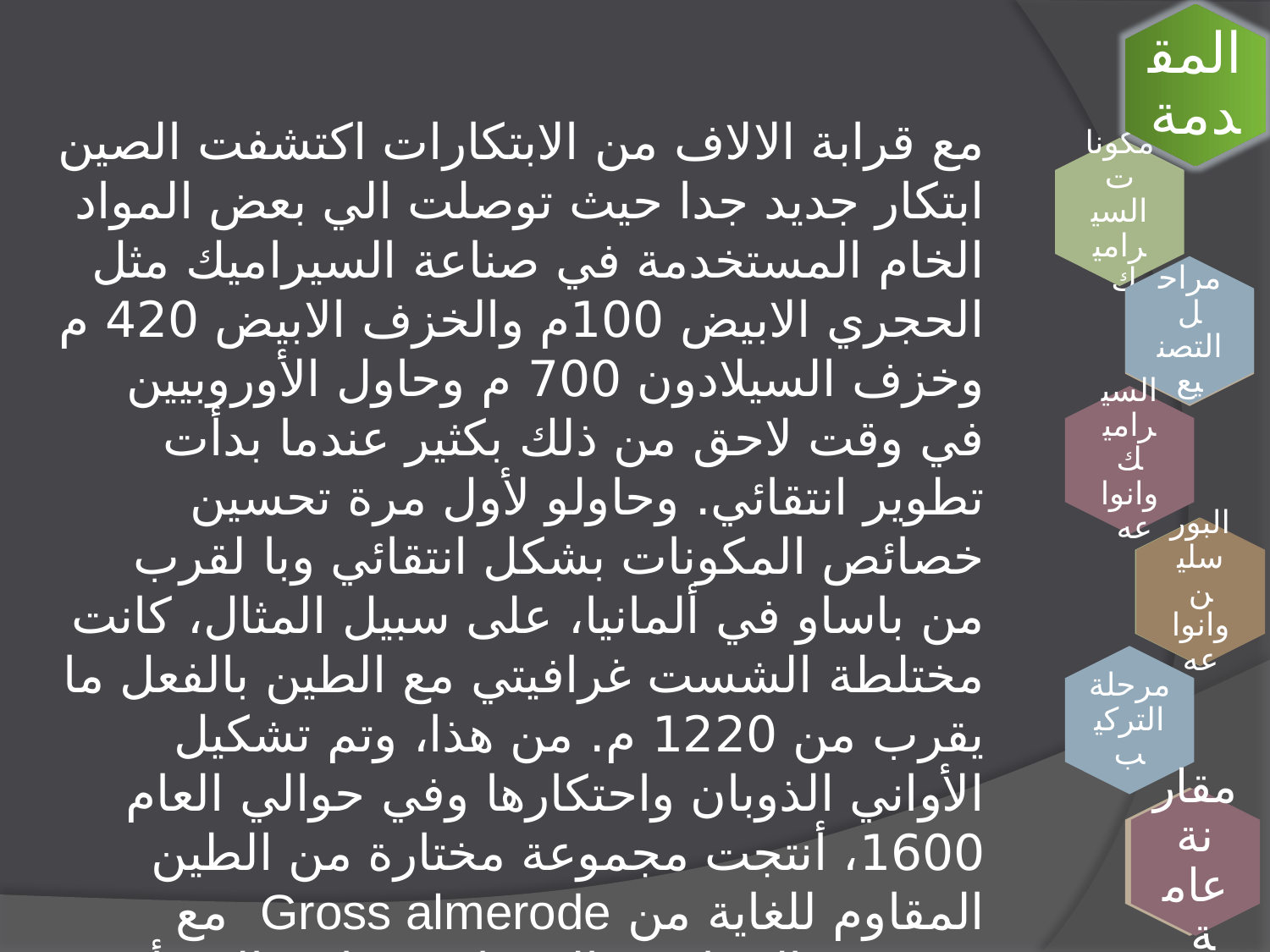

مكونات السيراميك

مراحل التصنيع
المقدمة
السيراميك وانواعه

مرحلة التركيب
البورسلين وانواعه
مقارنة عامة
مع قرابة الالاف من الابتكارات اكتشفت الصين ابتكار جديد جدا حيث توصلت الي بعض المواد الخام المستخدمة في صناعة السيراميك مثل الحجري الابيض 100م والخزف الابيض 420 م وخزف السيلادون 700 م وحاول الأوروبيين في وقت لاحق من ذلك بكثير عندما بدأت تطوير انتقائي. وحاولو لأول مرة تحسين خصائص المكونات بشكل انتقائي وبا لقرب من باساو في ألمانيا، على سبيل المثال، كانت مختلطة الشست غرافيتي مع الطين بالفعل ما يقرب من 1220 م. من هذا، وتم تشكيل الأواني الذوبان واحتكارها وفي حوالي العام 1600، أنتجت مجموعة مختارة من الطين المقاوم للغاية من Gross almerode  مع مسحوق الجرافيت البوتقات ذوبان والتي أدت إلى تحسن كبير في مقاومة درجة الحرارة. منذ نهاية القرن 15، ومحاولات أكثر وأكثر أحرز لنسخ الخزف (غالية) في الصين واستخدمت أساسا فريتس الزجاج مثل المواد الأولية. وكانت هذه الطريقة التي وضعت في فرنسا، والذي يستند إلى التبلور المقصود من الأواني الزجاجية ويرجع الفضل في ذلك للكيميائي فريدريك يوهان في عام 1709 في سكسونيا، الذي لفترة طويلة وكان يسترشد معلمه، فون (الذي توفي في عام  1708).